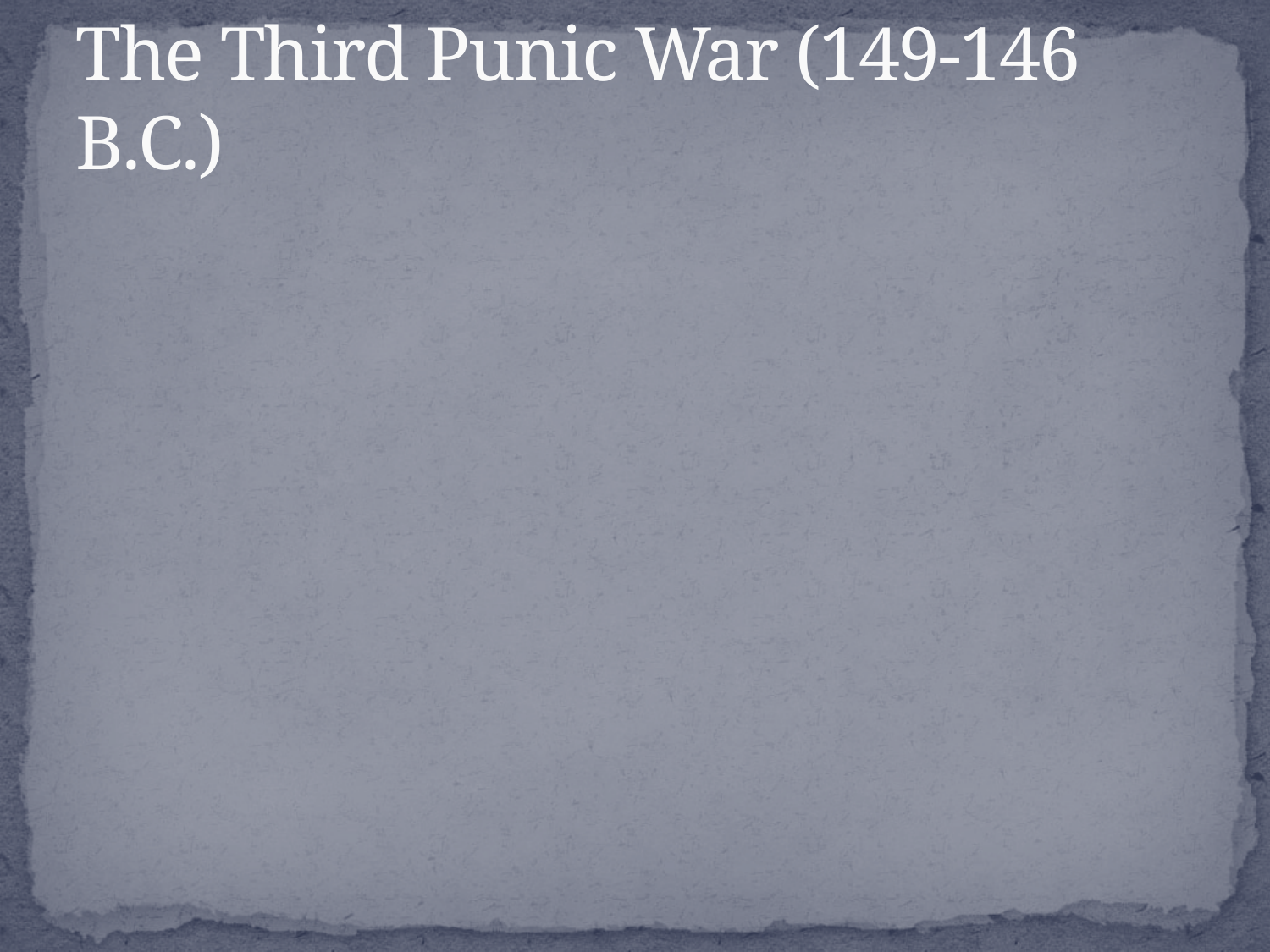

# The Third Punic War (149-146 B.C.)